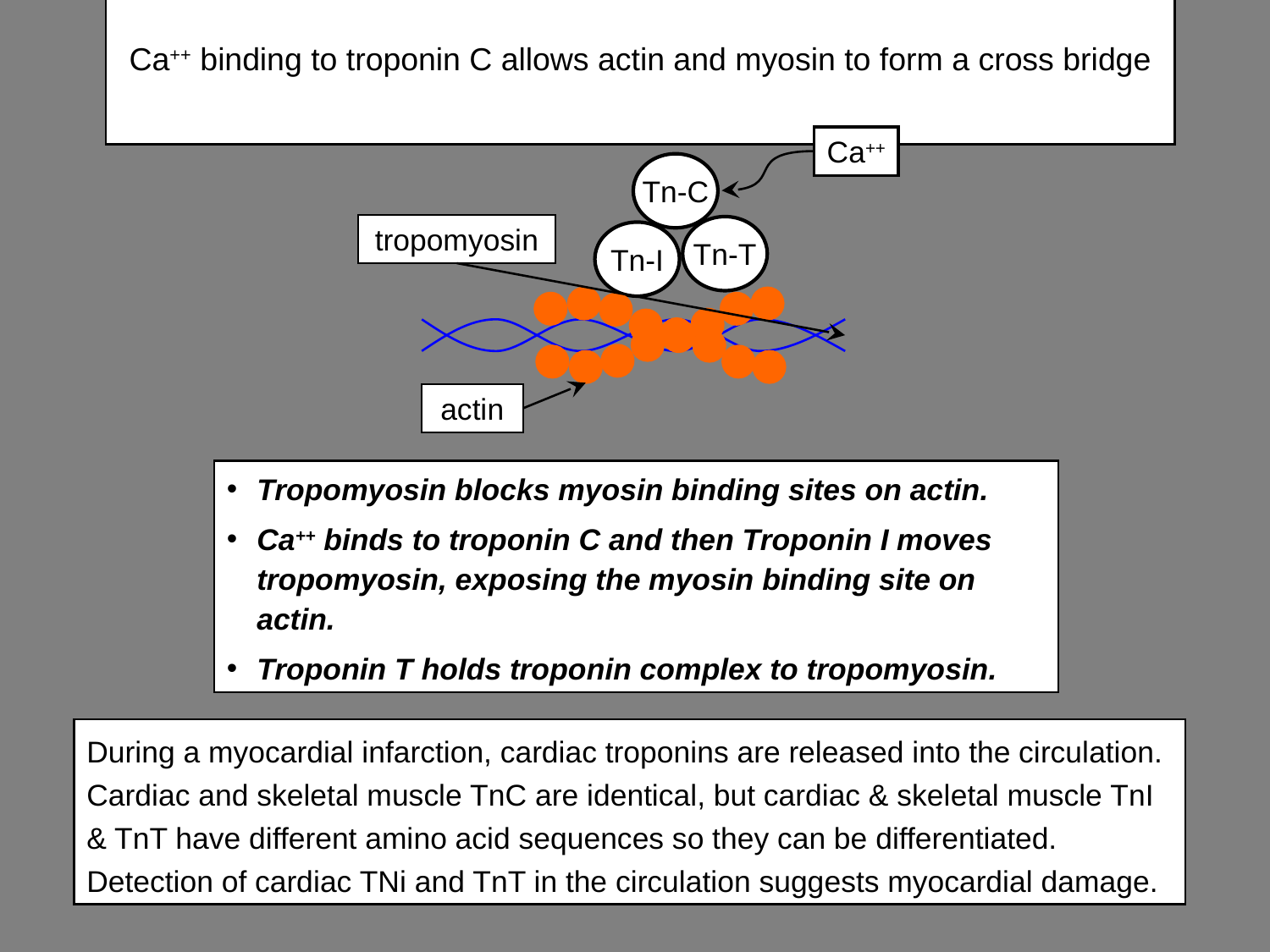

# Ca++ binding to troponin C allows actin and myosin to form a cross bridge
Ca++

Tn-C
tropomyosin

Tn-T
Tn-I

actin
Tropomyosin blocks myosin binding sites on actin.
Ca++ binds to troponin C and then Troponin I moves tropomyosin, exposing the myosin binding site on actin.
Troponin T holds troponin complex to tropomyosin.
During a myocardial infarction, cardiac troponins are released into the circulation. Cardiac and skeletal muscle TnC are identical, but cardiac & skeletal muscle TnI & TnT have different amino acid sequences so they can be differentiated.
Detection of cardiac TNi and TnT in the circulation suggests myocardial damage.